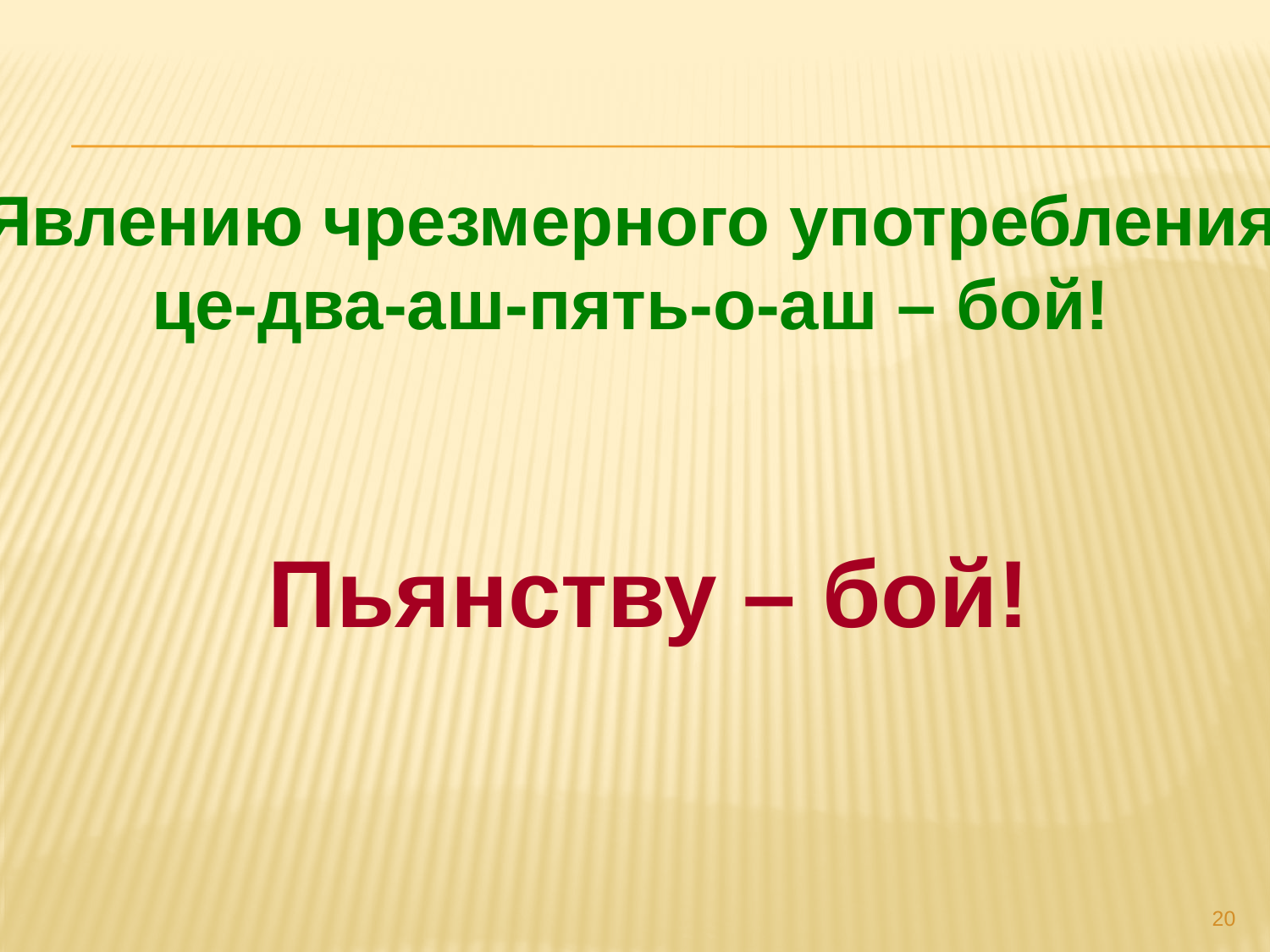

Явлению чрезмерного употребления
це-два-аш-пять-о-аш – бой!
Пьянству – бой!
20